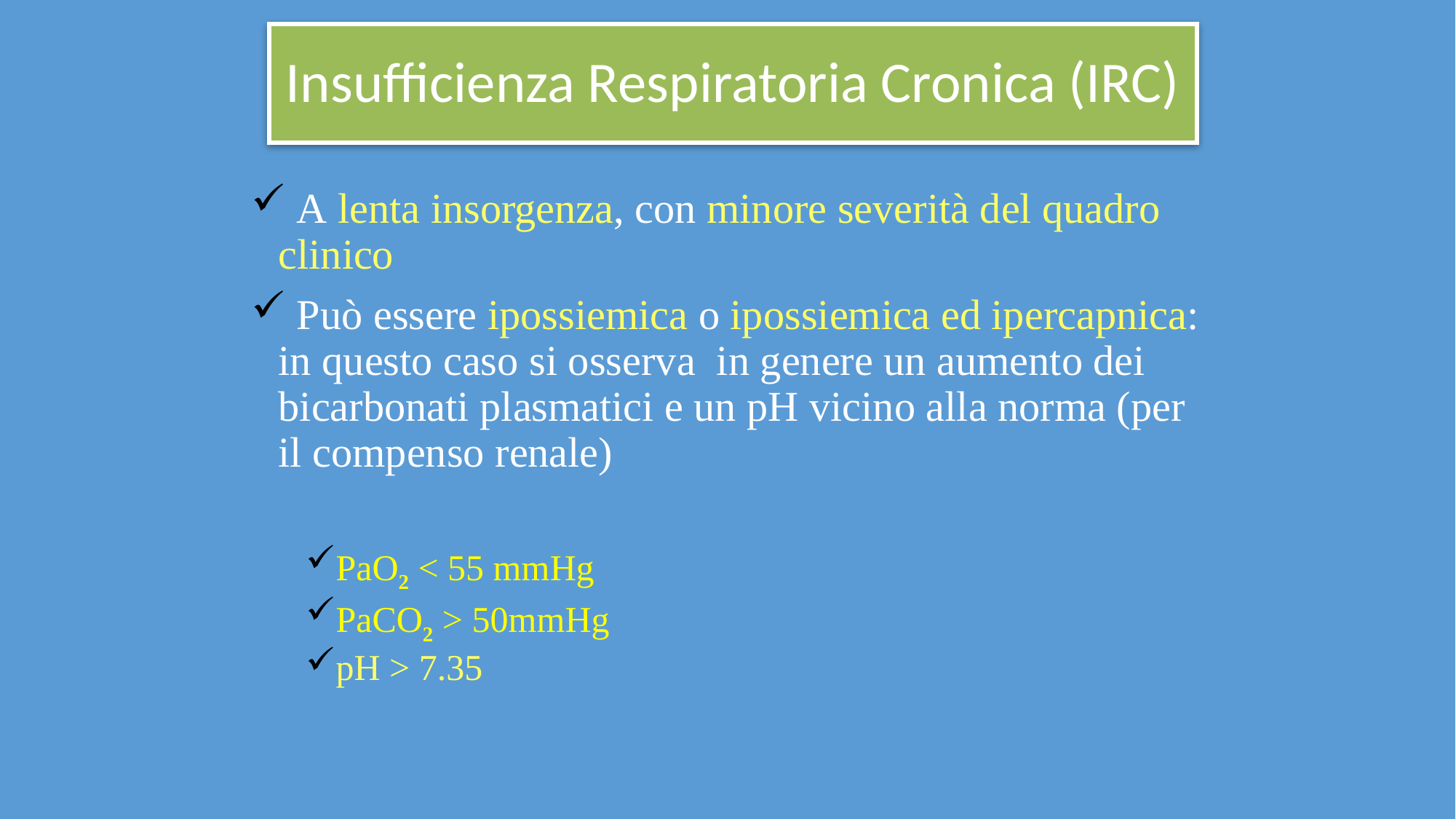

Insufficienza Respiratoria Cronica (IRC)
 A lenta insorgenza, con minore severità del quadro clinico
 Può essere ipossiemica o ipossiemica ed ipercapnica: in questo caso si osserva  in genere un aumento dei bicarbonati plasmatici e un pH vicino alla norma (per il compenso renale)

PaO2 < 55 mmHg
PaCO2 > 50mmHg
pH > 7.35